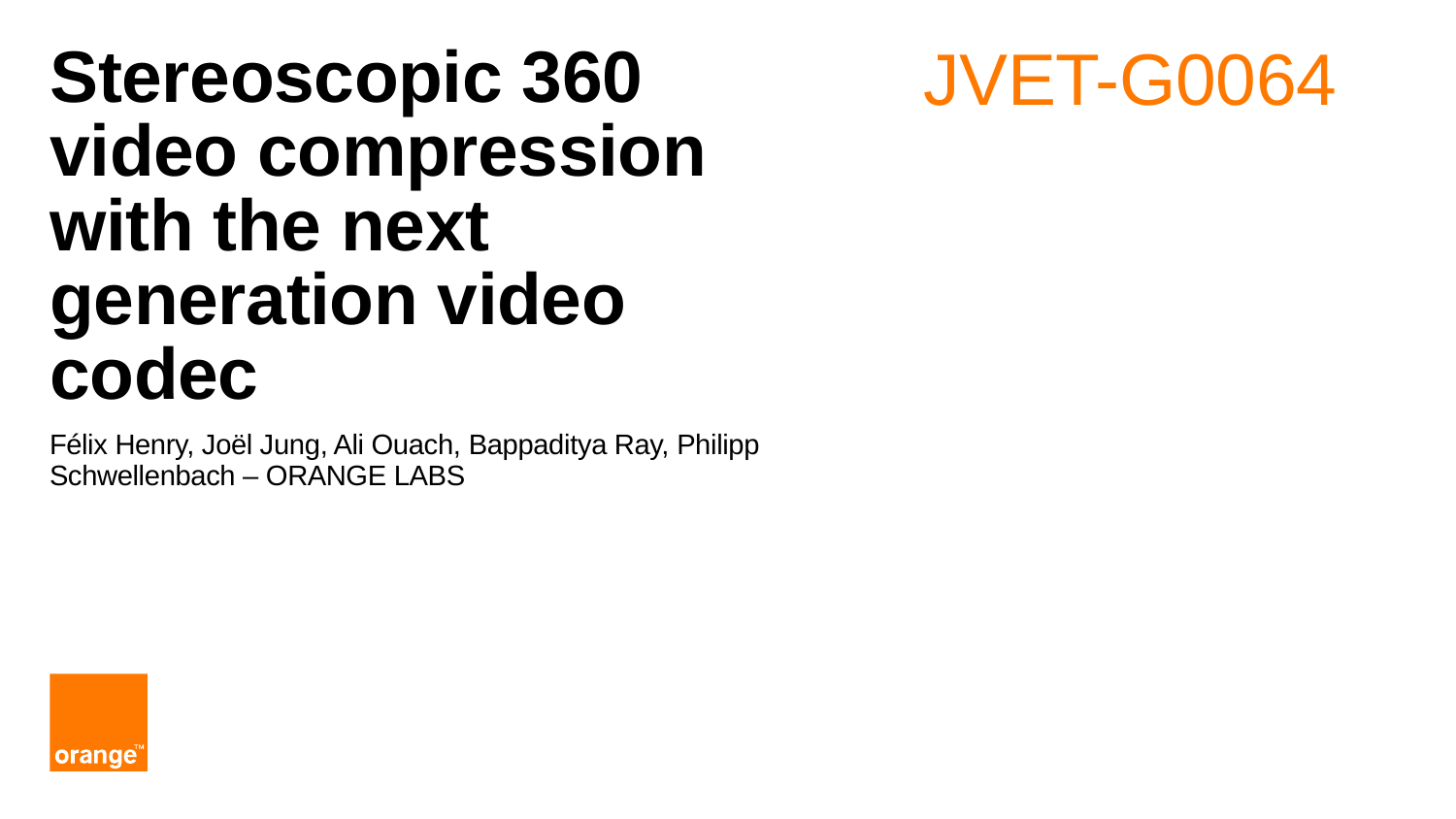

JVET-G0064
# Stereoscopic 360 video compression with the next generation video codec
Félix Henry, Joël Jung, Ali Ouach, Bappaditya Ray, Philipp Schwellenbach – ORANGE LABS